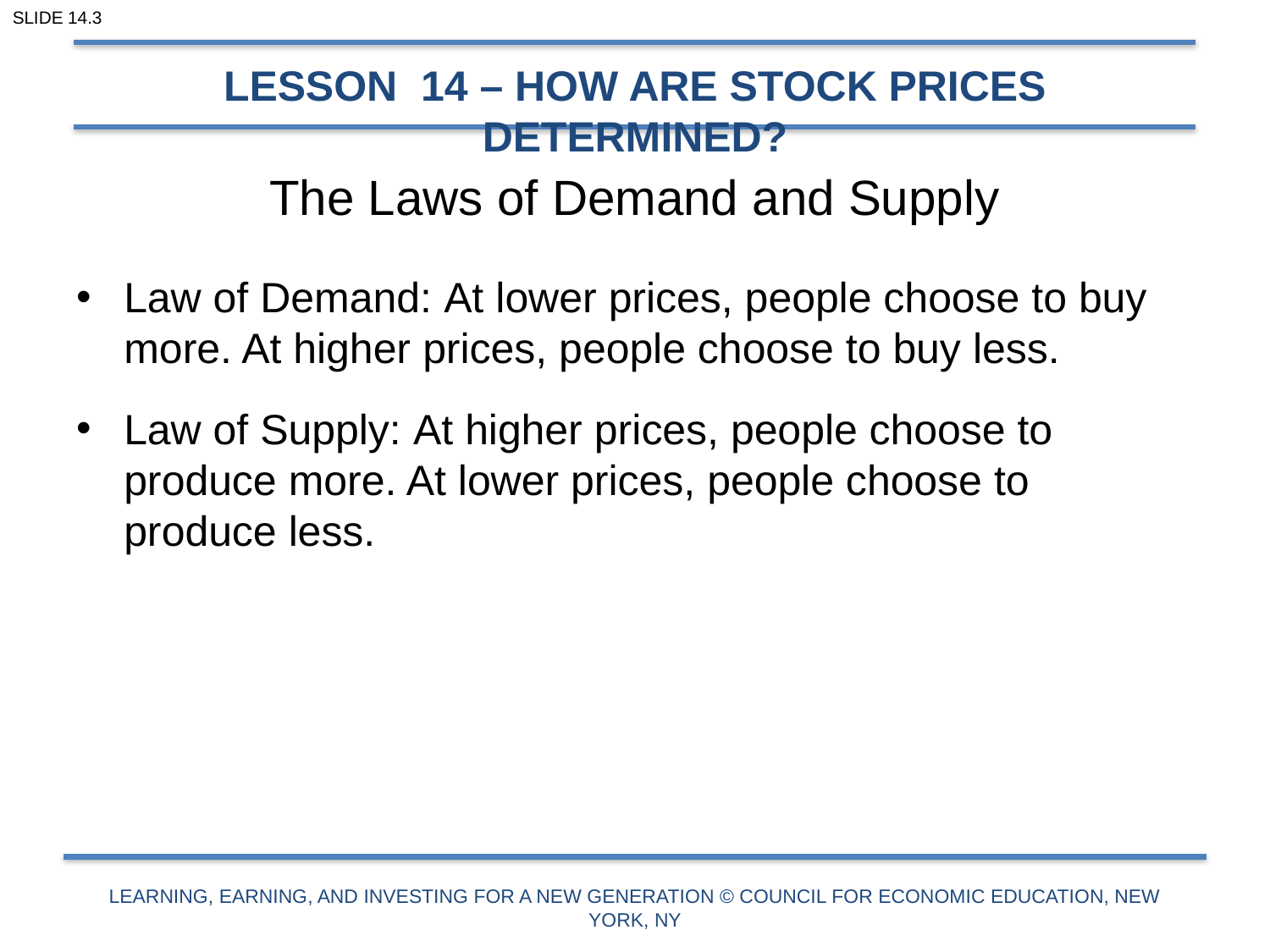

Slide 14.3
Lesson  14 – How are Stock Prices Determined?
# The Laws of Demand and Supply
Law of Demand: At lower prices, people choose to buy more. At higher prices, people choose to buy less.
Law of Supply: At higher prices, people choose to produce more. At lower prices, people choose to produce less.